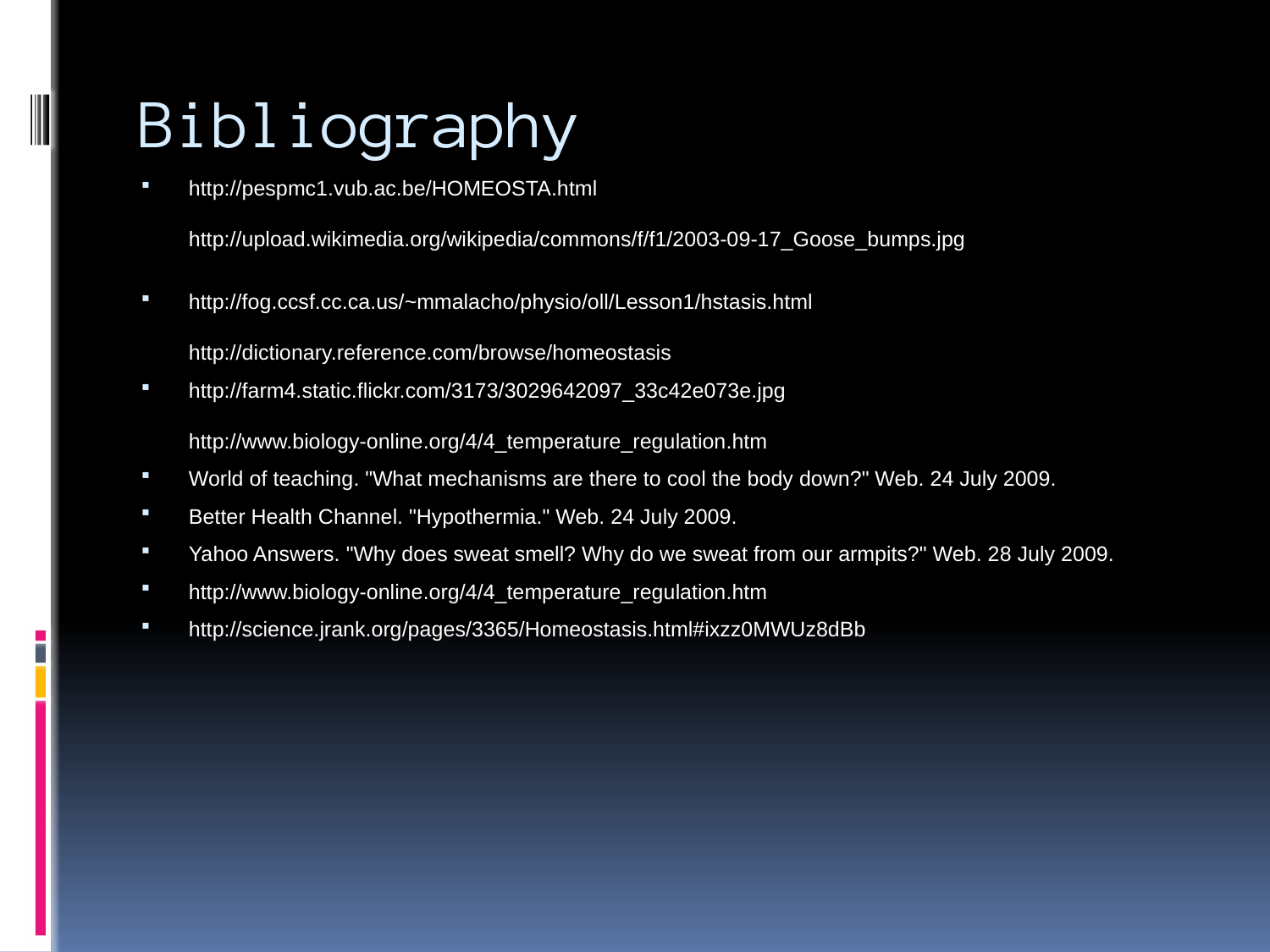

# Bibliography
http://pespmc1.vub.ac.be/HOMEOSTA.html
http://upload.wikimedia.org/wikipedia/commons/f/f1/2003-09-17_Goose_bumps.jpg
http://fog.ccsf.cc.ca.us/~mmalacho/physio/oll/Lesson1/hstasis.html
http://dictionary.reference.com/browse/homeostasis
http://farm4.static.flickr.com/3173/3029642097_33c42e073e.jpg
http://www.biology-online.org/4/4_temperature_regulation.htm
World of teaching. "What mechanisms are there to cool the body down?" Web. 24 July 2009.
Better Health Channel. "Hypothermia." Web. 24 July 2009.
Yahoo Answers. "Why does sweat smell? Why do we sweat from our armpits?" Web. 28 July 2009.
http://www.biology-online.org/4/4_temperature_regulation.htm
http://science.jrank.org/pages/3365/Homeostasis.html#ixzz0MWUz8dBb